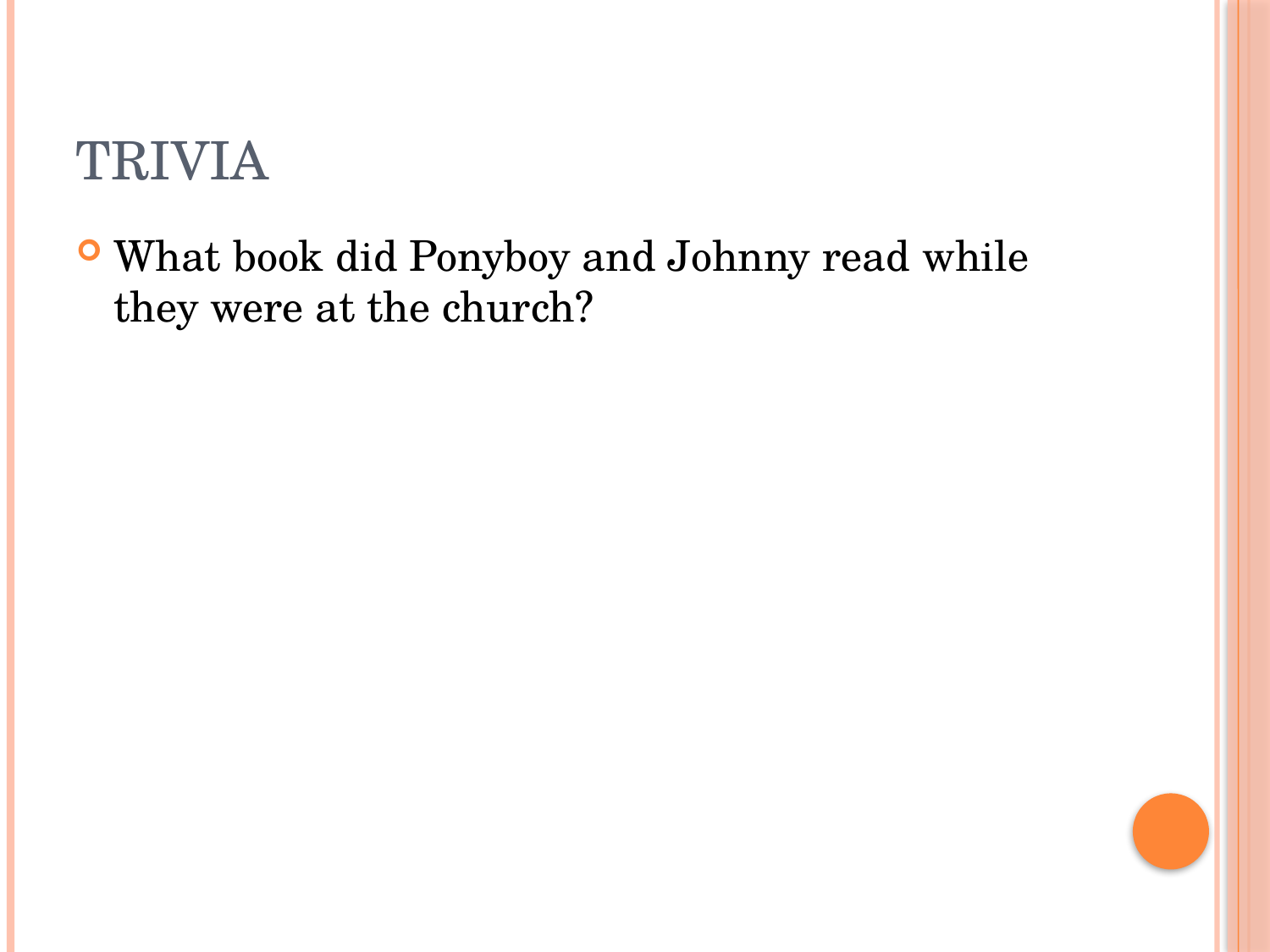

# Trivia
What book did Ponyboy and Johnny read while they were at the church?